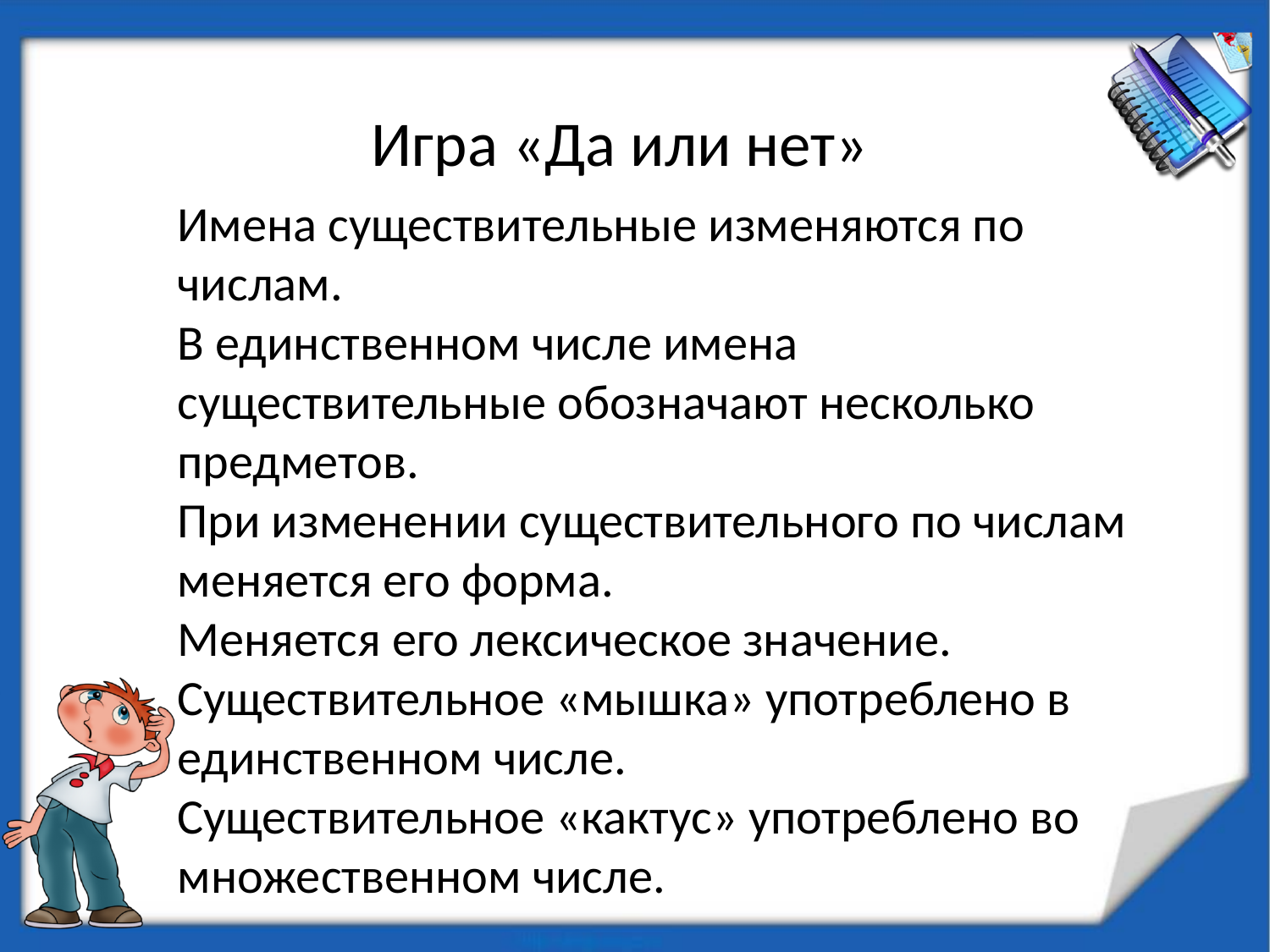

Игра «Да или нет»
Имена существительные изменяются по числам.
В единственном числе имена существительные обозначают несколько предметов.
При изменении существительного по числам меняется его форма.
Меняется его лексическое значение.
Существительное «мышка» употреблено в единственном числе.
Существительное «кактус» употреблено во множественном числе.